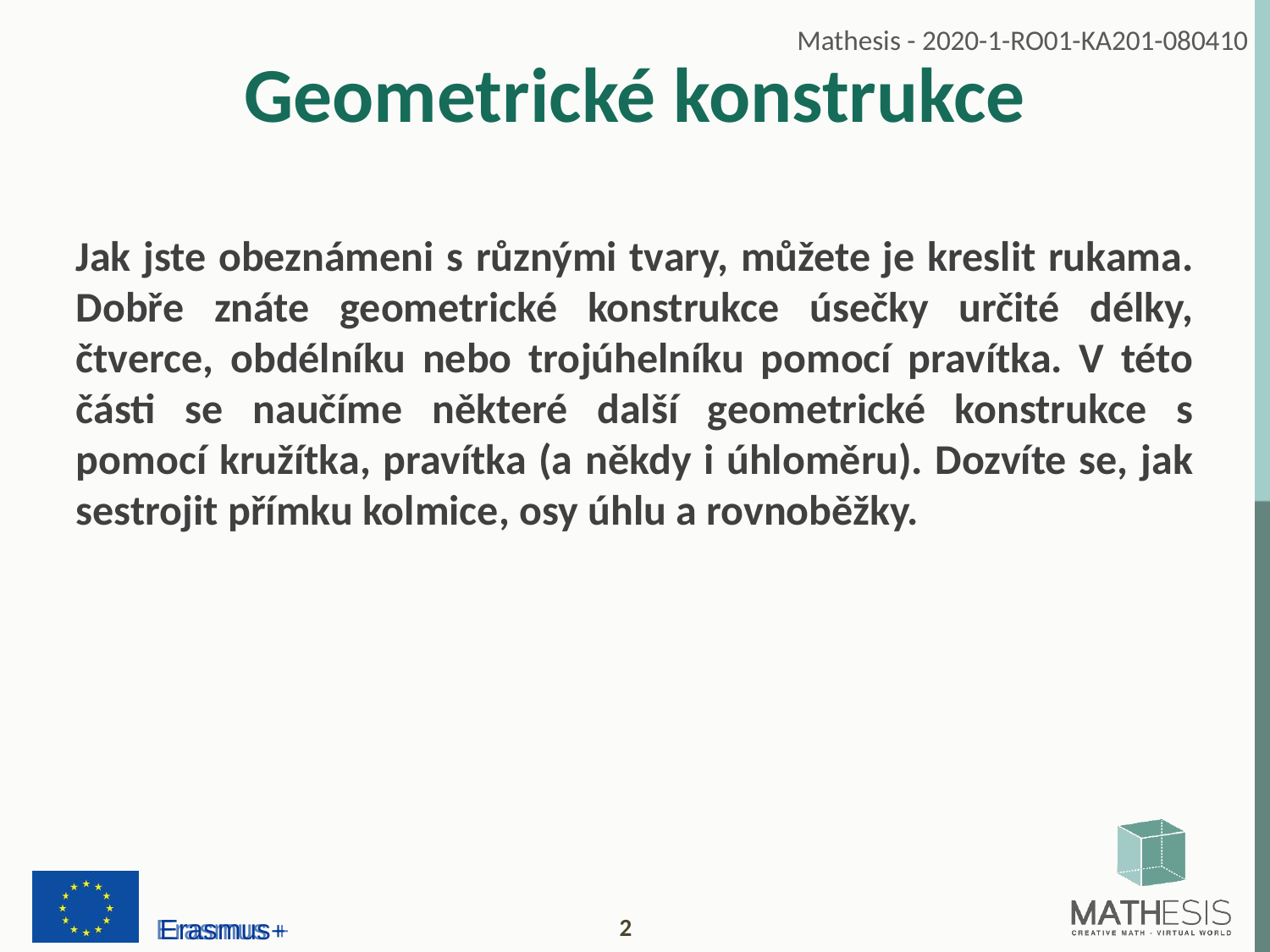

# Geometrické konstrukce
Jak jste obeznámeni s různými tvary, můžete je kreslit rukama. Dobře znáte geometrické konstrukce úsečky určité délky, čtverce, obdélníku nebo trojúhelníku pomocí pravítka. V této části se naučíme některé další geometrické konstrukce s pomocí kružítka, pravítka (a někdy i úhloměru). Dozvíte se, jak sestrojit přímku kolmice, osy úhlu a rovnoběžky.